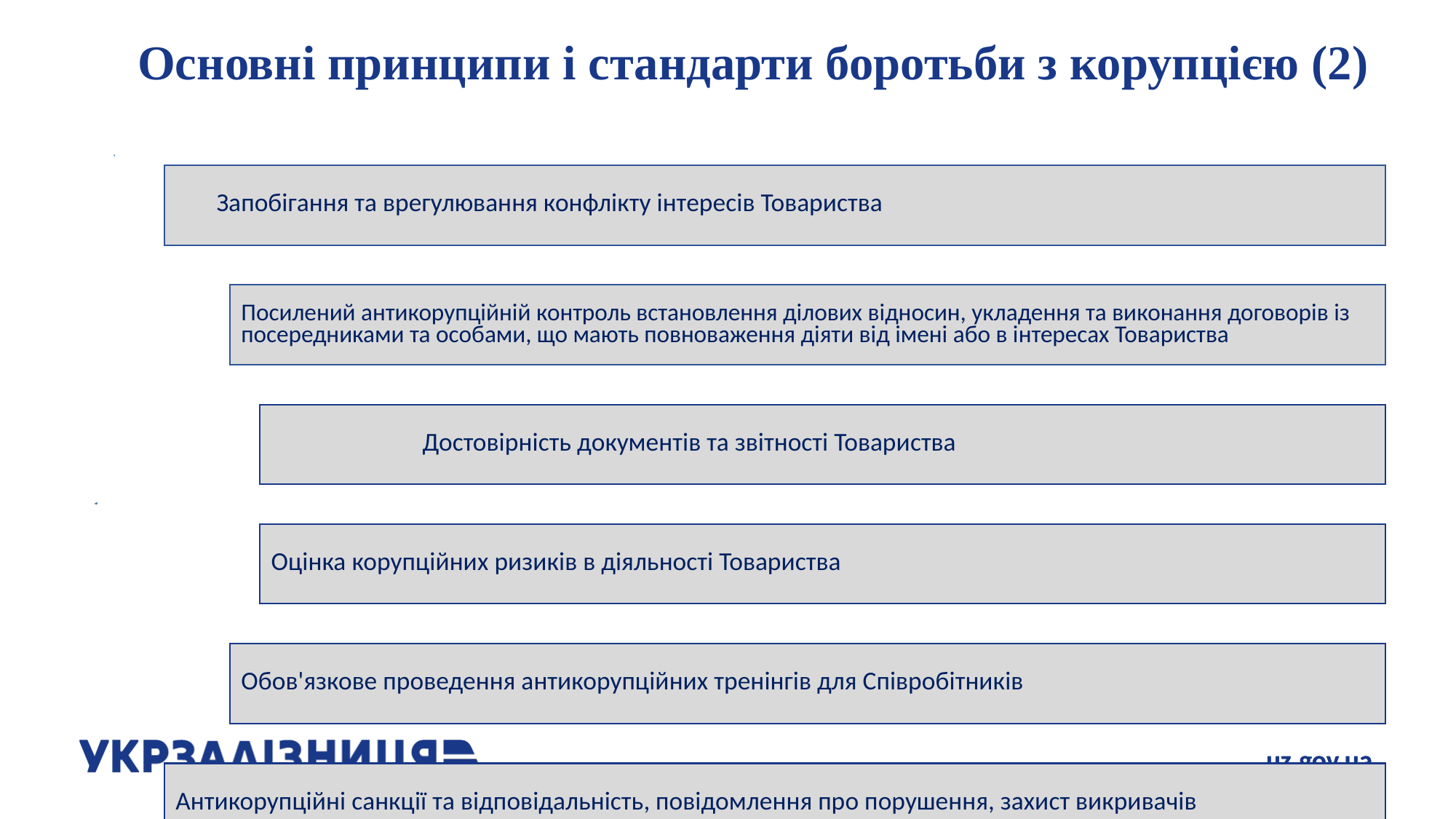

# Основні принципи і стандарти боротьби з корупцією (2)
       Запобігання та врегулювання конфлікту інтересів Товариства
Посилений антикорупційній контроль встановлення ділових відносин, укладення та виконання договорів із посередниками та особами, що мають повноваження діяти від імені або в інтересах Товариства
                          Достовірність документів та звітності Товариства
Оцінка корупційних ризиків в діяльності Товариства
Обов'язкове проведення антикорупційних тренінгів для Співробітників
Антикорупційні санкції та відповідальність, повідомлення про порушення, захист викривачів